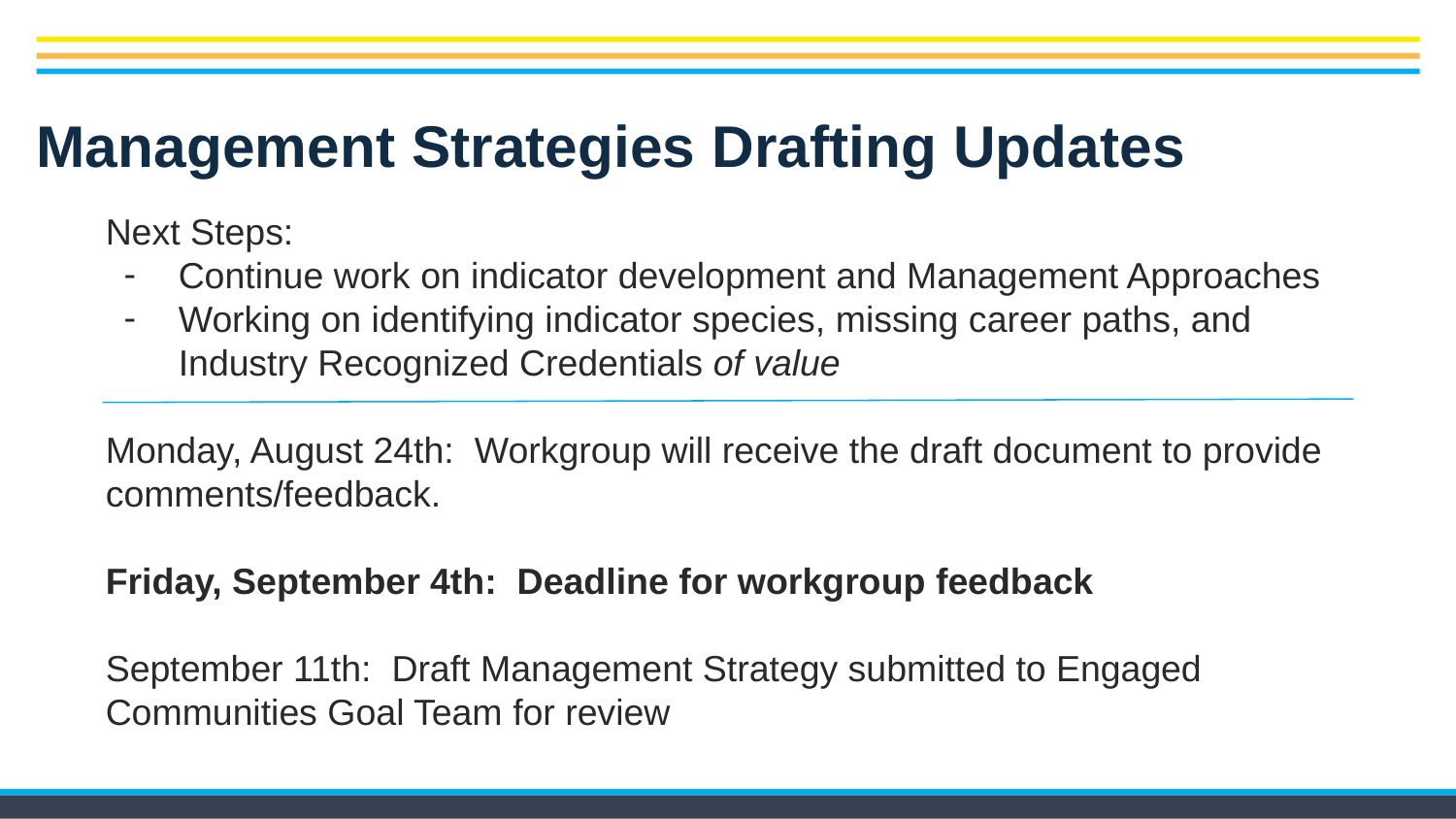

# Management Strategies Drafting Updates
Next Steps:
Continue work on indicator development and Management Approaches
Working on identifying indicator species, missing career paths, and Industry Recognized Credentials of value

Monday, August 24th:  Workgroup will receive the draft document to provide comments/feedback.

Friday, September 4th:  Deadline for workgroup feedback

September 11th:  Draft Management Strategy submitted to Engaged Communities Goal Team for review